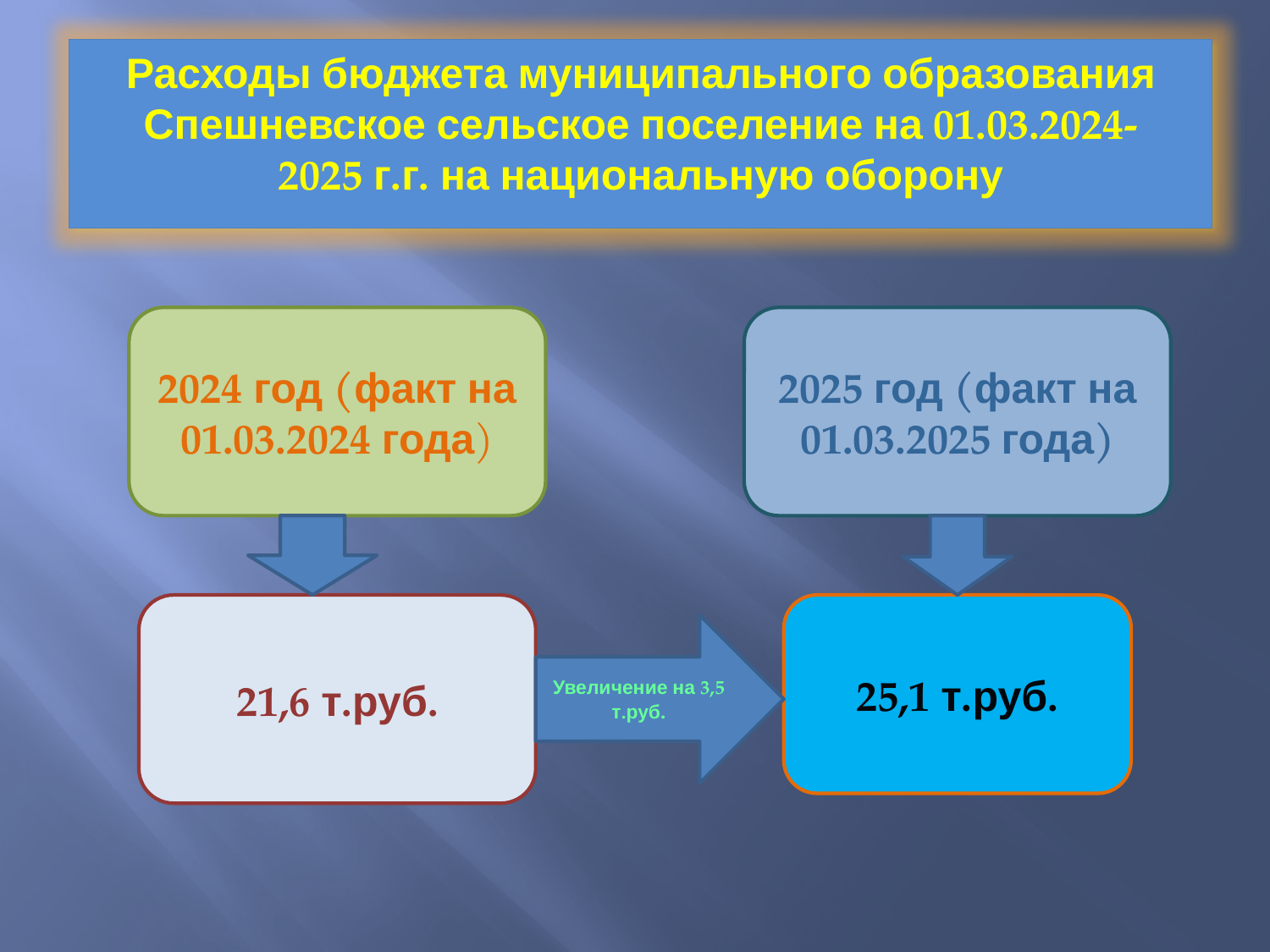

Расходы бюджета муниципального образования Спешневское сельское поселение на 01.03.2024-
2025 г.г. на национальную оборону
2024 год (факт на 01.03.2024 года)
2025 год (факт на 01.03.2025 года)

21,6 т.руб.
25,1 т.руб.
Увеличение на 3,5 т.руб.